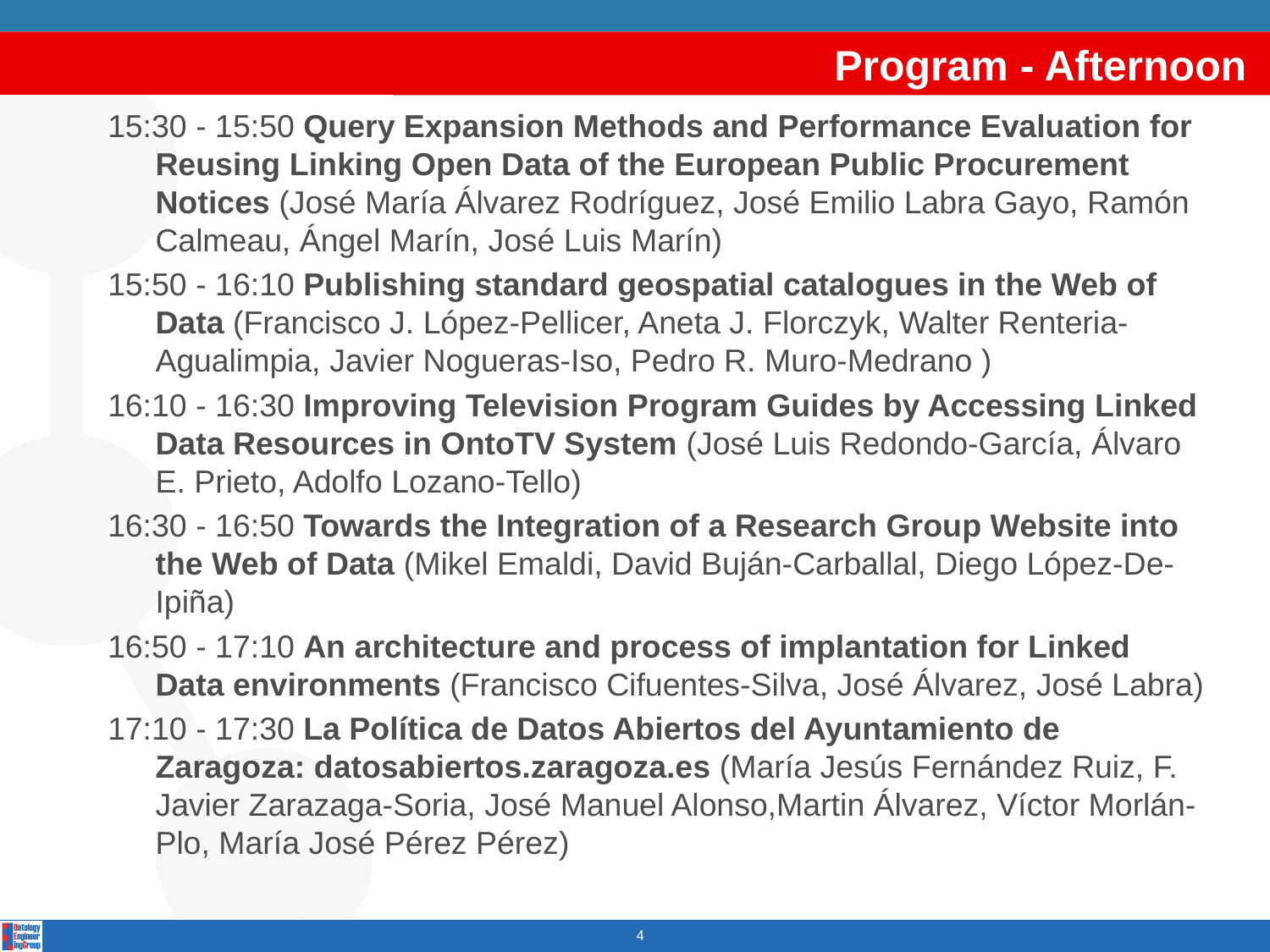

# Program - Afternoon
15:30 - 15:50 Query Expansion Methods and Performance Evaluation for Reusing Linking Open Data of the European Public Procurement Notices (José María Álvarez Rodríguez, José Emilio Labra Gayo, Ramón Calmeau, Ángel Marín, José Luis Marín)
15:50 - 16:10 Publishing standard geospatial catalogues in the Web of Data (Francisco J. López-Pellicer, Aneta J. Florczyk, Walter Renteria-Agualimpia, Javier Nogueras-Iso, Pedro R. Muro-Medrano )
16:10 - 16:30 Improving Television Program Guides by Accessing Linked Data Resources in OntoTV System (José Luis Redondo-García, Álvaro E. Prieto, Adolfo Lozano-Tello)
16:30 - 16:50 Towards the Integration of a Research Group Website into the Web of Data (Mikel Emaldi, David Buján-Carballal, Diego López-De-Ipiña)
16:50 - 17:10 An architecture and process of implantation for Linked Data environments (Francisco Cifuentes-Silva, José Álvarez, José Labra)
17:10 - 17:30 La Política de Datos Abiertos del Ayuntamiento de Zaragoza: datosabiertos.zaragoza.es (María Jesús Fernández Ruiz, F. Javier Zarazaga-Soria, José Manuel Alonso,Martin Álvarez, Víctor Morlán-Plo, María José Pérez Pérez)
4